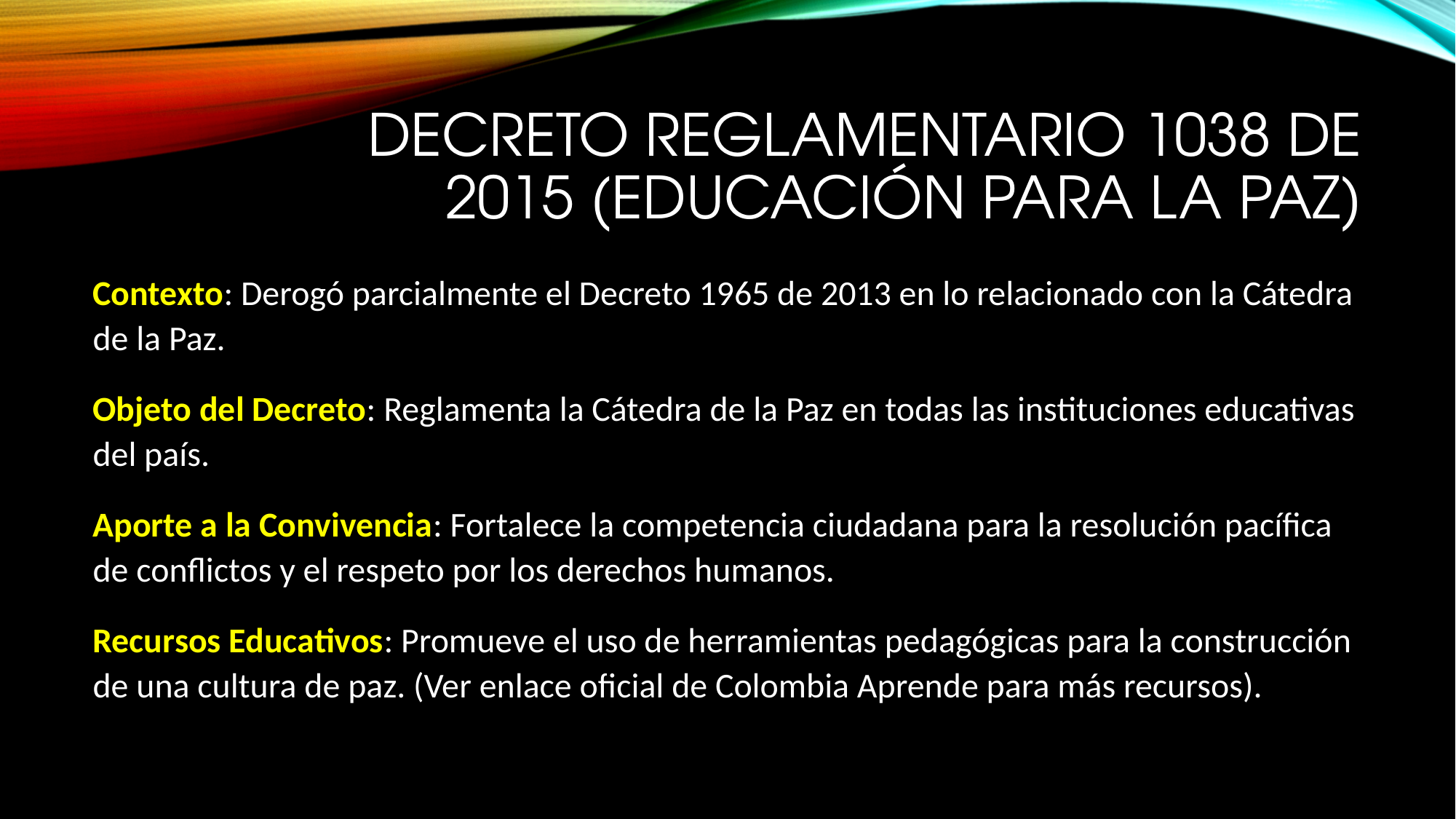

# Decreto Reglamentario 1038 de 2015 (Educación para la Paz)
Contexto: Derogó parcialmente el Decreto 1965 de 2013 en lo relacionado con la Cátedra de la Paz.
Objeto del Decreto: Reglamenta la Cátedra de la Paz en todas las instituciones educativas del país.
Aporte a la Convivencia: Fortalece la competencia ciudadana para la resolución pacífica de conflictos y el respeto por los derechos humanos.
Recursos Educativos: Promueve el uso de herramientas pedagógicas para la construcción de una cultura de paz. (Ver enlace oficial de Colombia Aprende para más recursos).